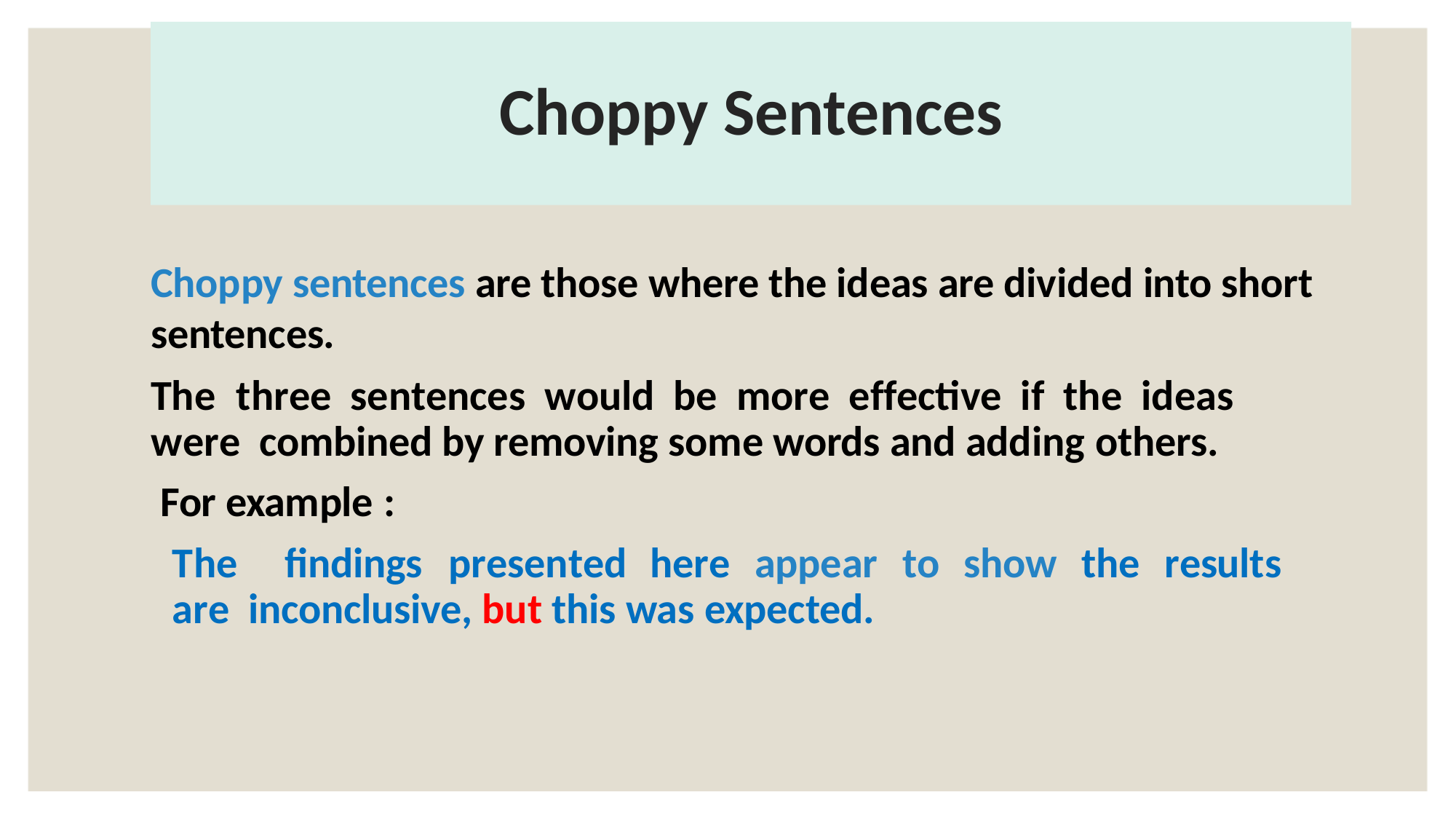

# Choppy Sentences
Choppy sentences are those where the ideas are divided into short  sentences.
The	three	sentences	would	be	more	effective	if	the	ideas	were  combined by removing some words and adding others.
For example :
The	findings	presented	here	appear	to	show	the	results	are  inconclusive, but this was expected.